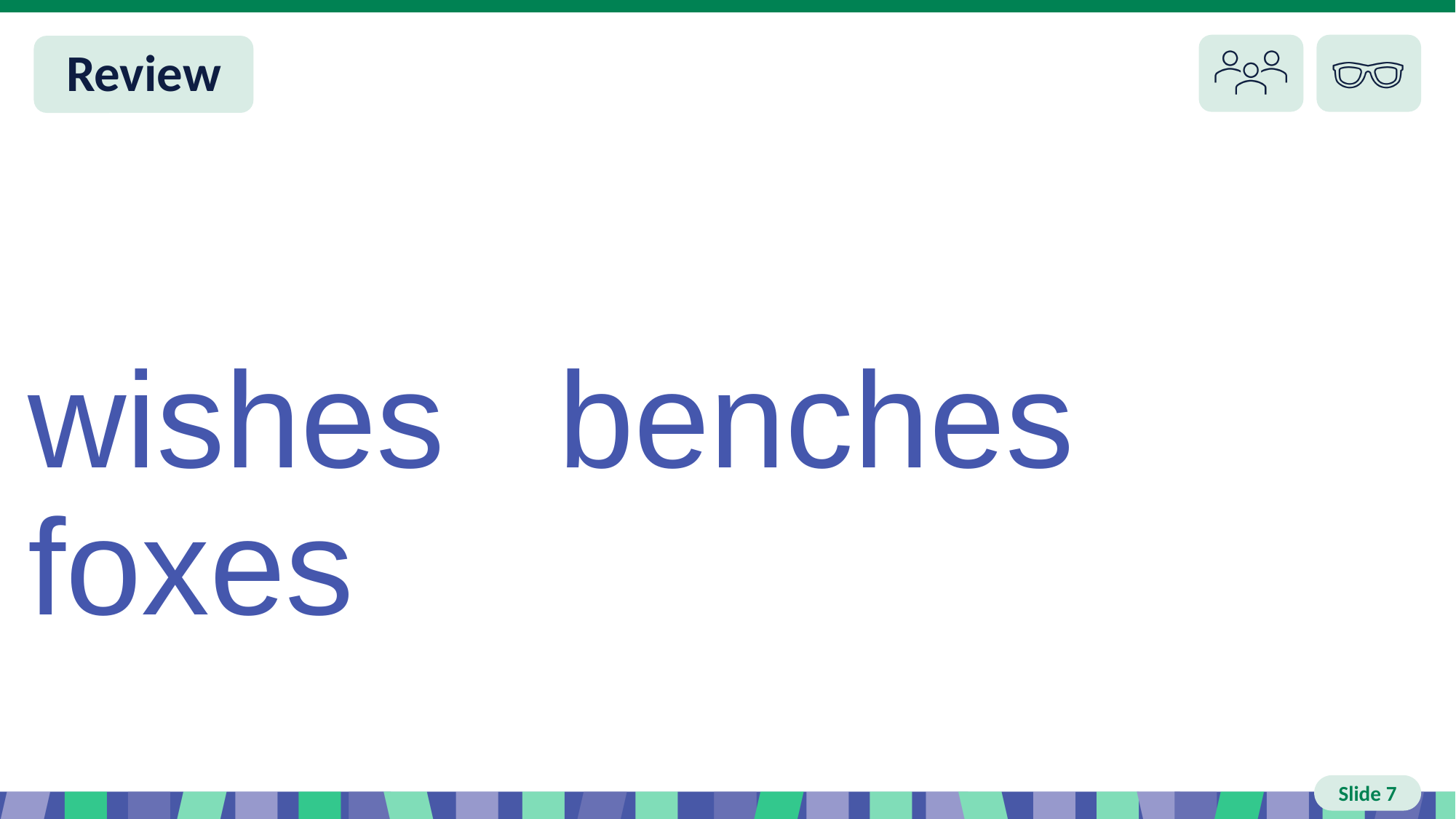

# Slide 7 Review
wishes   benches   foxes